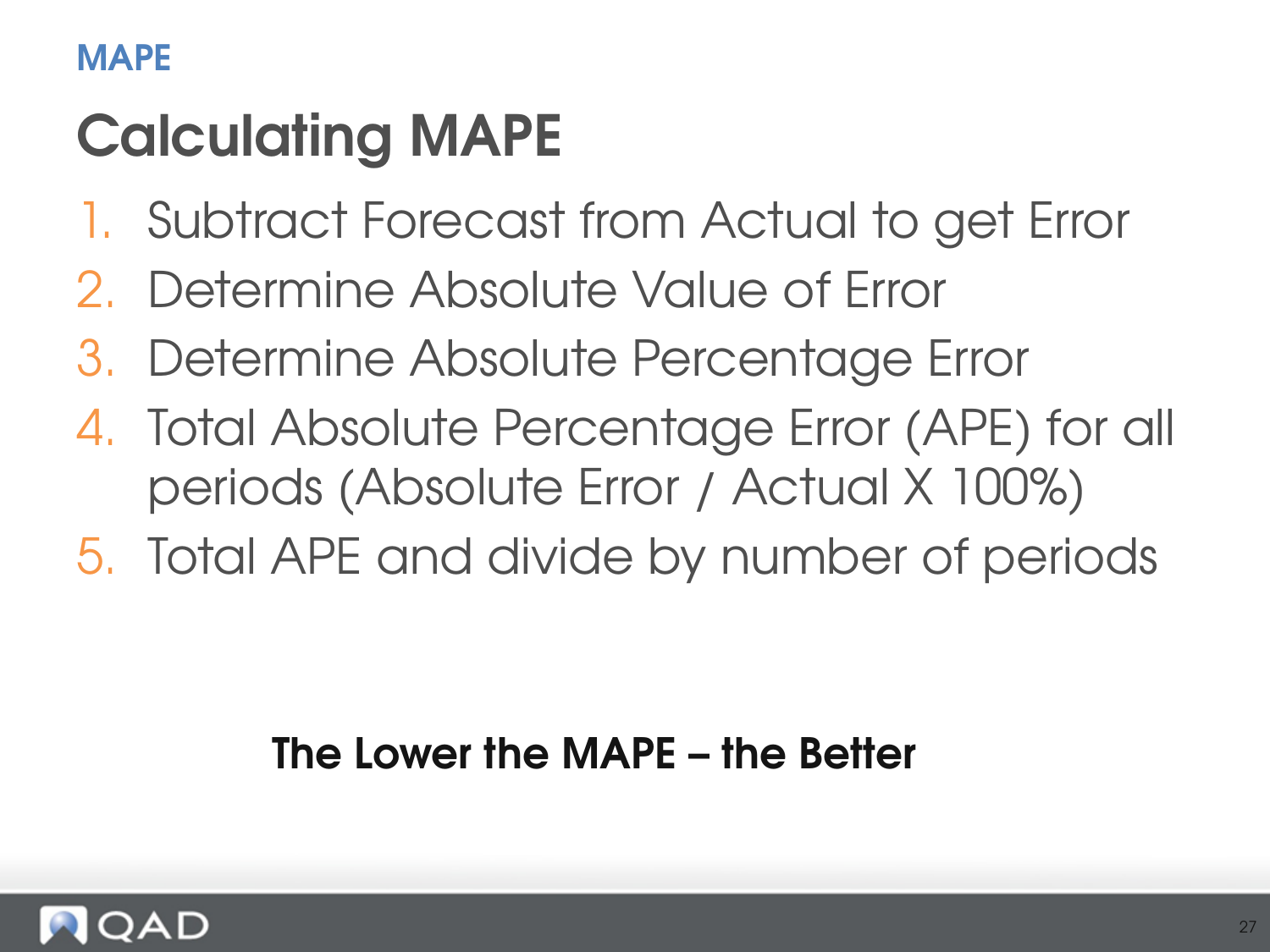

MAPE
# Calculating MAPE
Subtract Forecast from Actual to get Error
Determine Absolute Value of Error
Determine Absolute Percentage Error
Total Absolute Percentage Error (APE) for all periods (Absolute Error / Actual X 100%)
Total APE and divide by number of periods
The Lower the MAPE – the Better
27